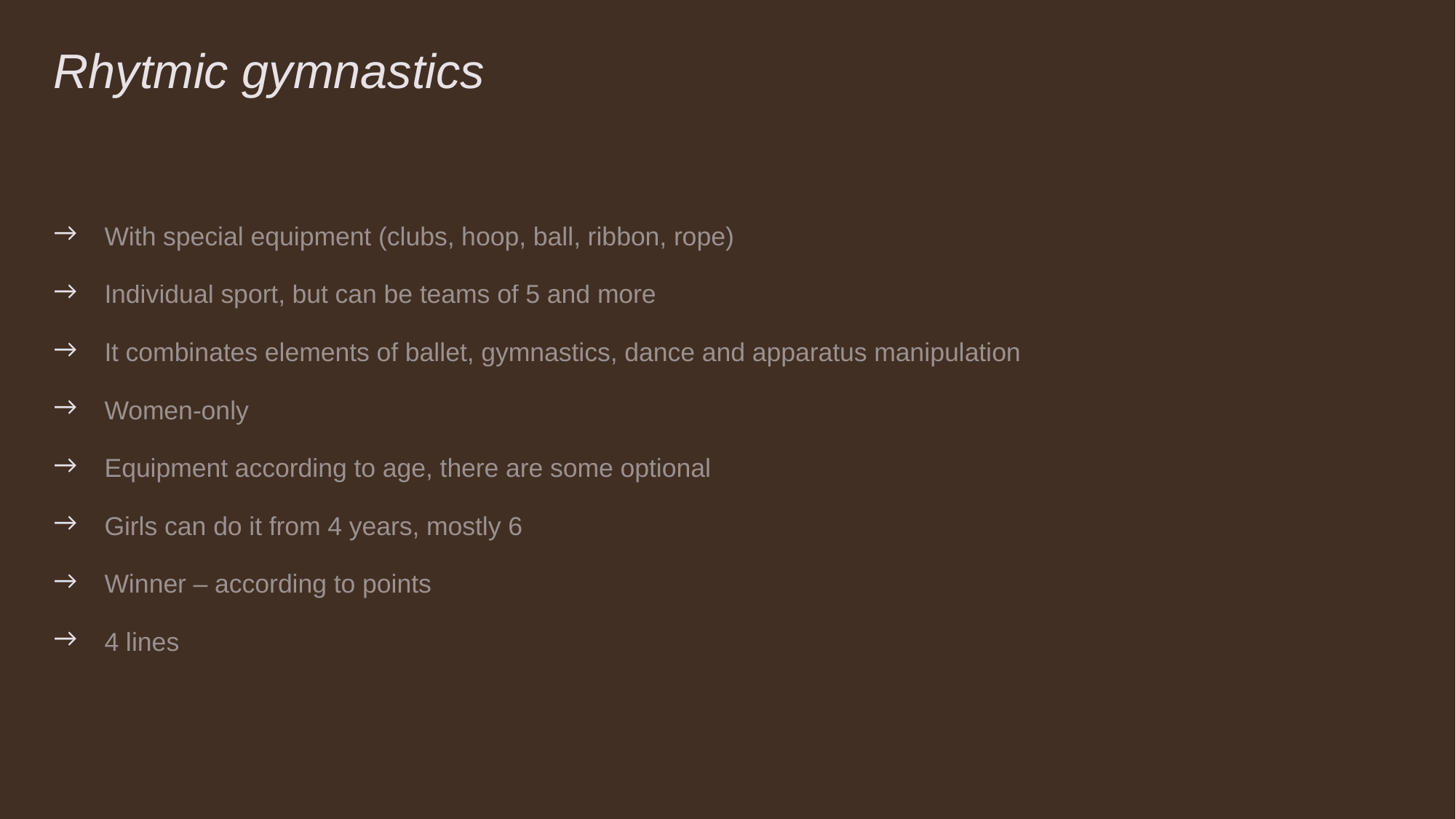

# Rhytmic gymnastics
With special equipment (clubs, hoop, ball, ribbon, rope)
Individual sport, but can be teams of 5 and more
It combinates elements of ballet, gymnastics, dance and apparatus manipulation
Women-only
Equipment according to age, there are some optional
Girls can do it from 4 years, mostly 6
Winner – according to points
4 lines